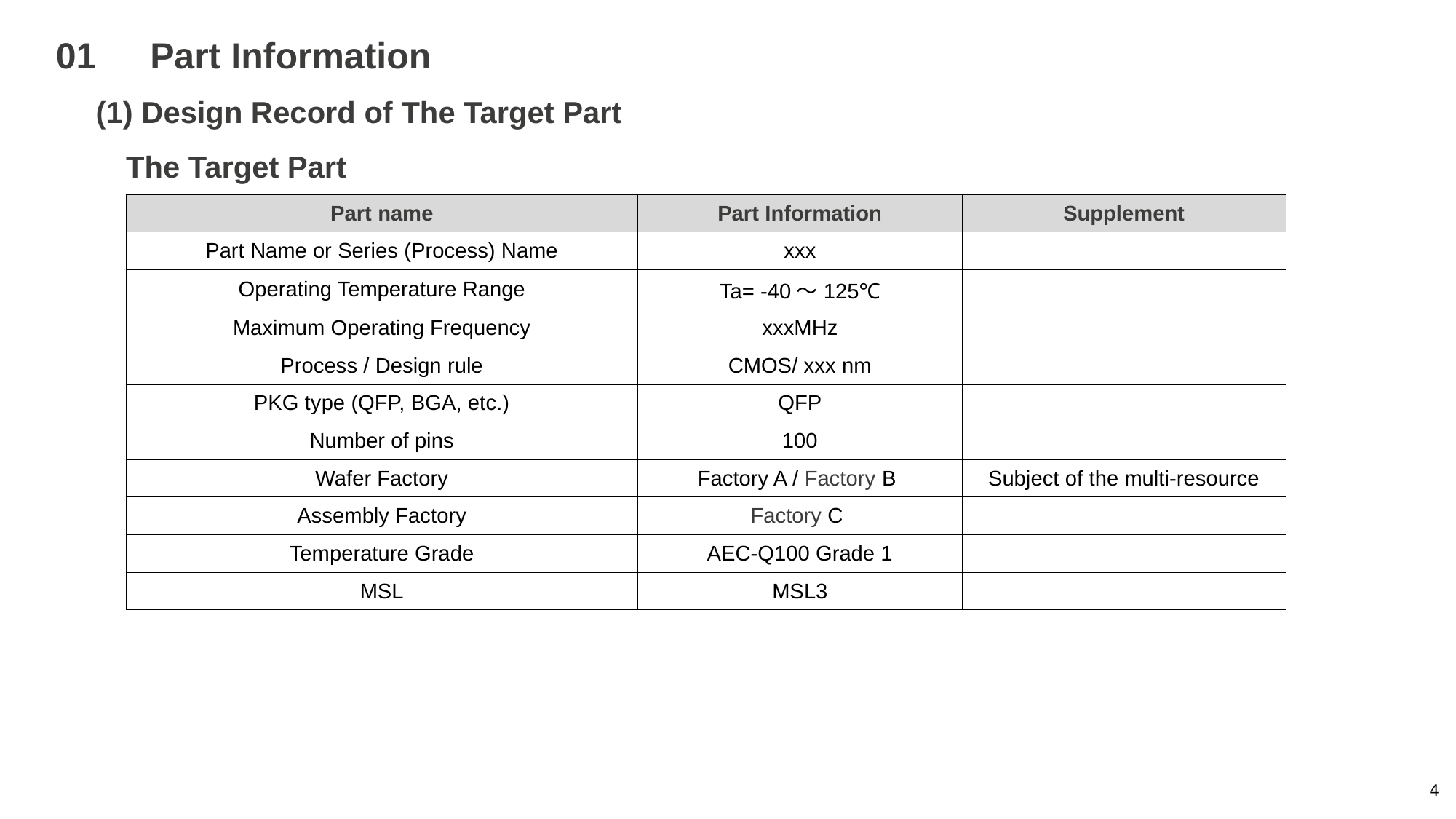

# 01　Part Information
(1) Design Record of The Target Part
The Target Part
| Part name | Part Information | Supplement |
| --- | --- | --- |
| Part Name or Series (Process) Name | xxx |  |
| Operating Temperature Range | Ta= -40～125℃ |  |
| Maximum Operating Frequency | xxxMHz |  |
| Process / Design rule | CMOS/ xxx nm |  |
| PKG type (QFP, BGA, etc.) | QFP |  |
| Number of pins | 100 |  |
| Wafer Factory | Factory A / Factory B | Subject of the multi-resource |
| Assembly Factory | Factory C |  |
| Temperature Grade | AEC-Q100 Grade 1 |  |
| MSL | MSL3 |  |